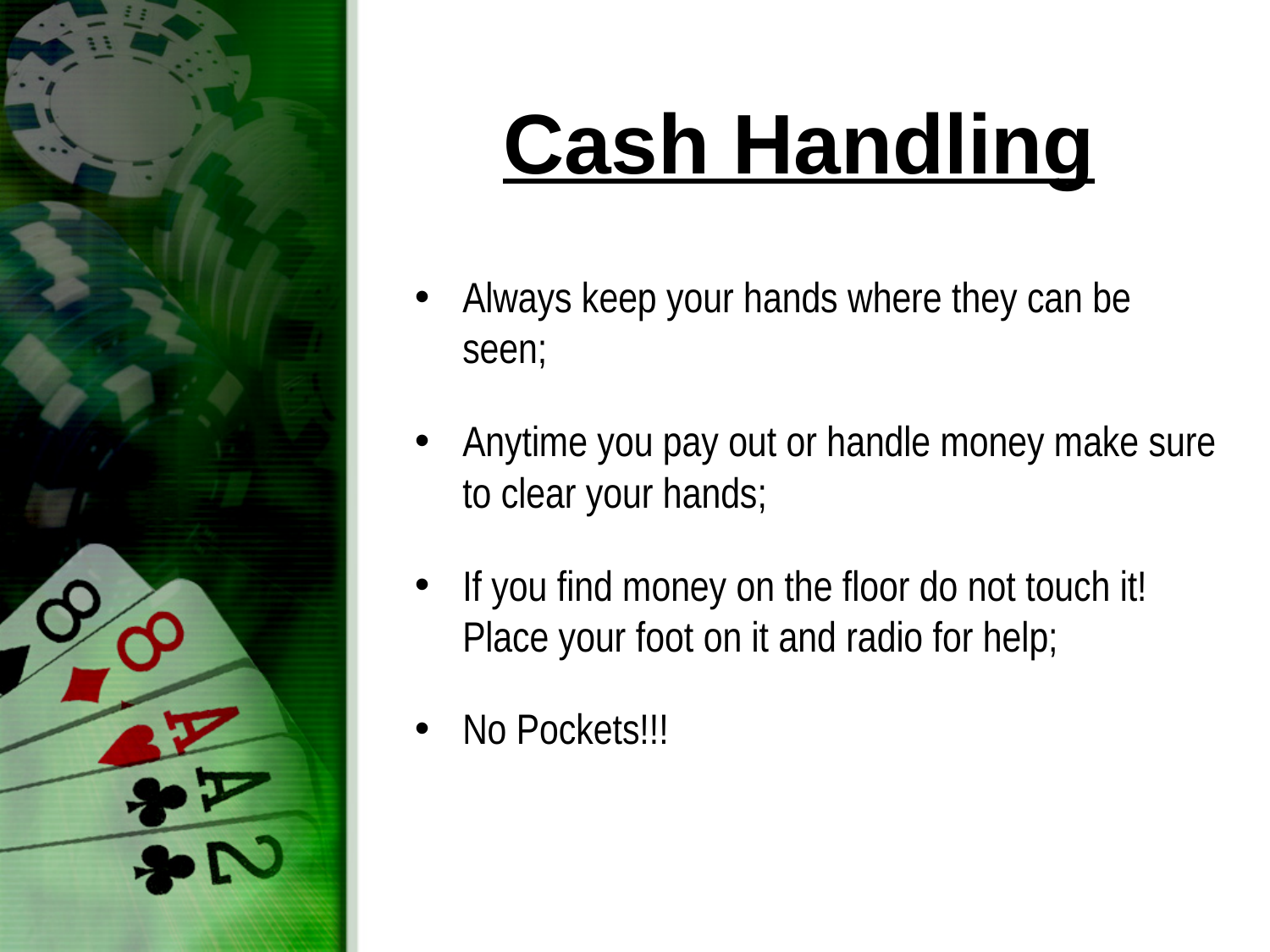

Cash Handling
Always keep your hands where they can be seen;
Anytime you pay out or handle money make sure to clear your hands;
If you find money on the floor do not touch it! Place your foot on it and radio for help;
No Pockets!!!